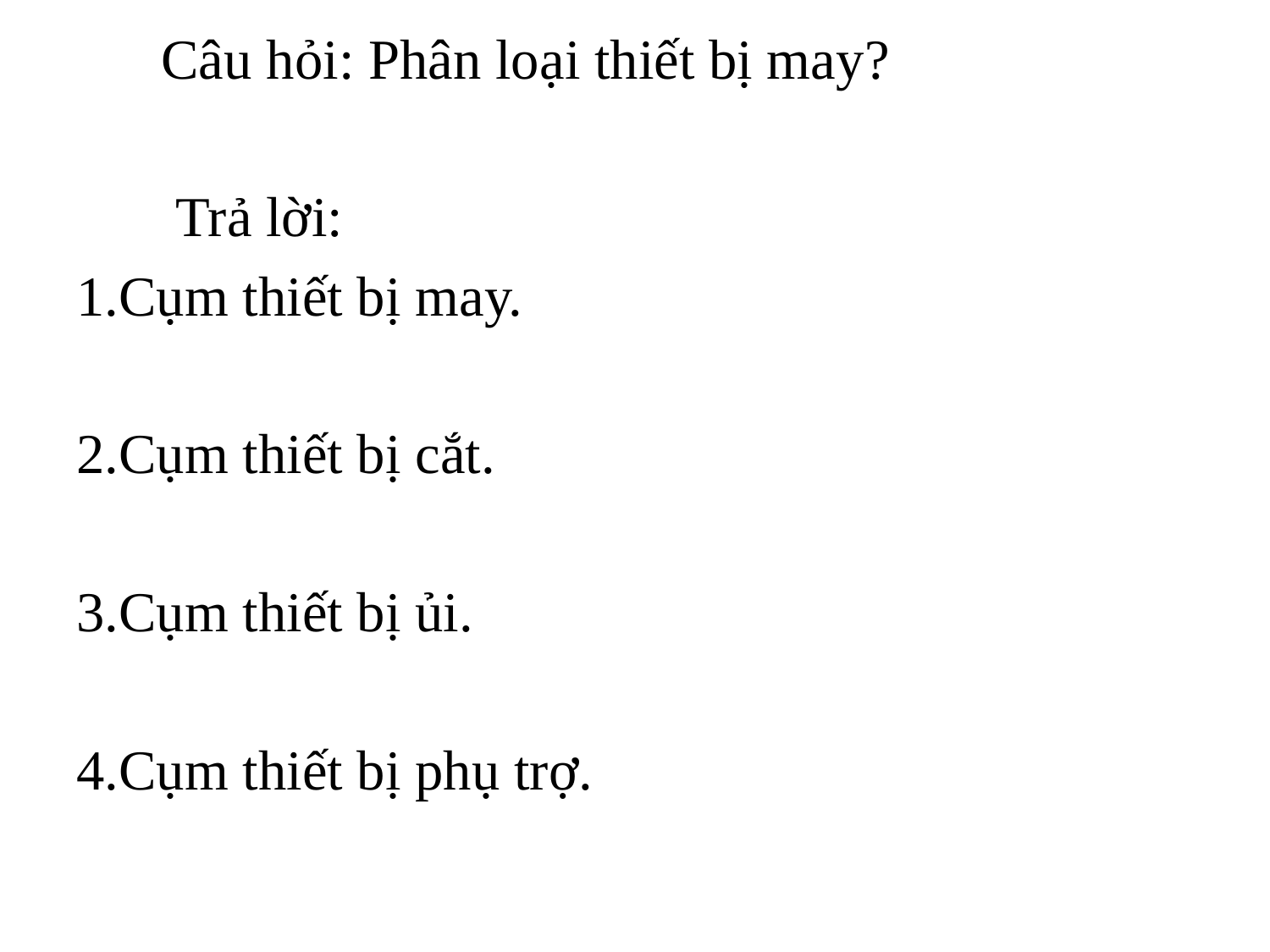

Câu hỏi: Phân loại thiết bị may?

       Trả lời:
1.Cụm thiết bị may.

2.Cụm thiết bị cắt.

3.Cụm thiết bị ủi.

4.Cụm thiết bị phụ trợ.